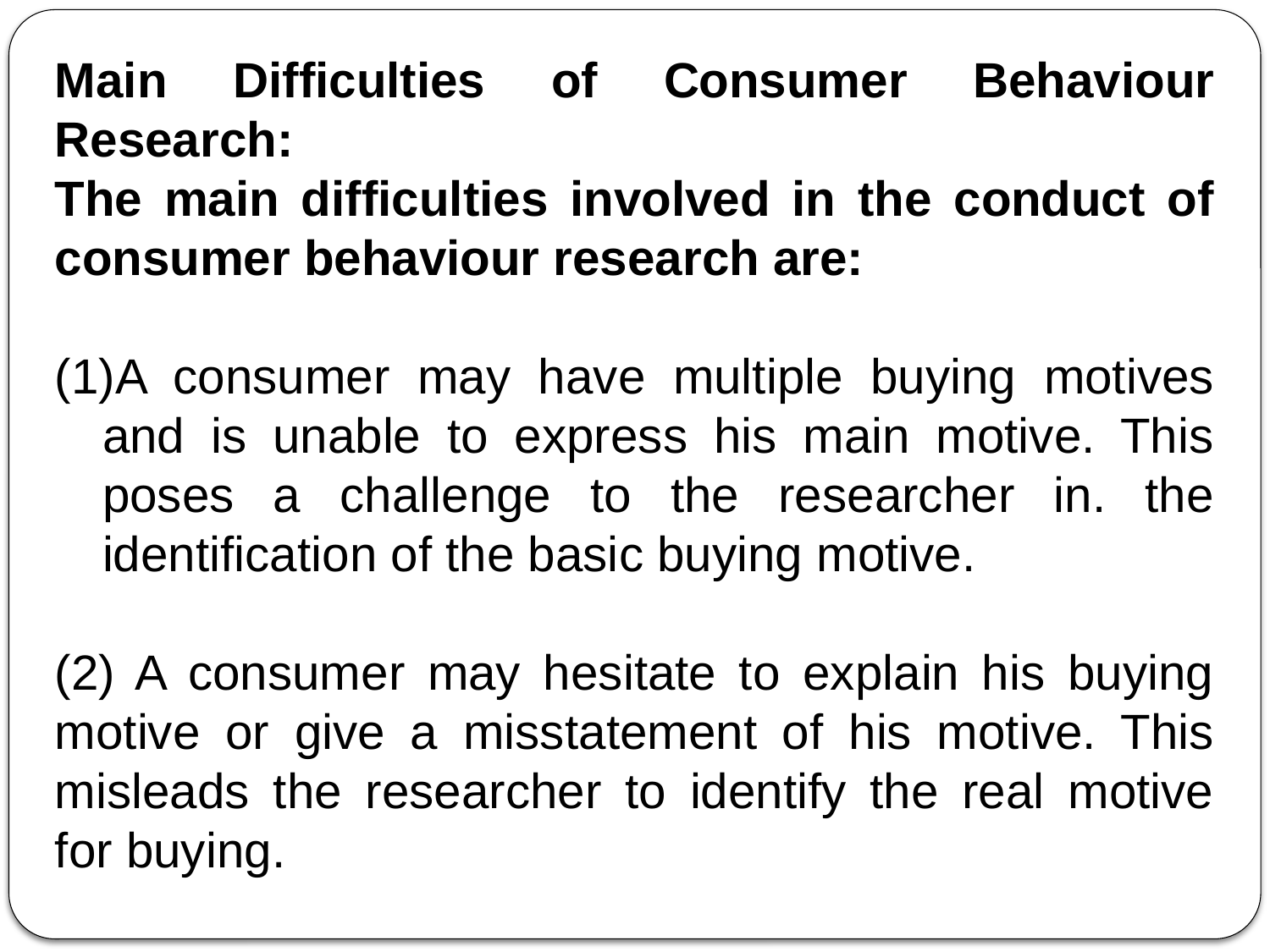

Main Difficulties of Consumer Behaviour Research:
The main difficulties involved in the conduct of consumer behaviour research are:

A consumer may have multiple buying motives and is unable to express his main motive. This poses a challenge to the researcher in. the identification of the basic buying motive.

(2) A consumer may hesitate to explain his buying motive or give a misstatement of his motive. This misleads the researcher to identify the real motive for buying.